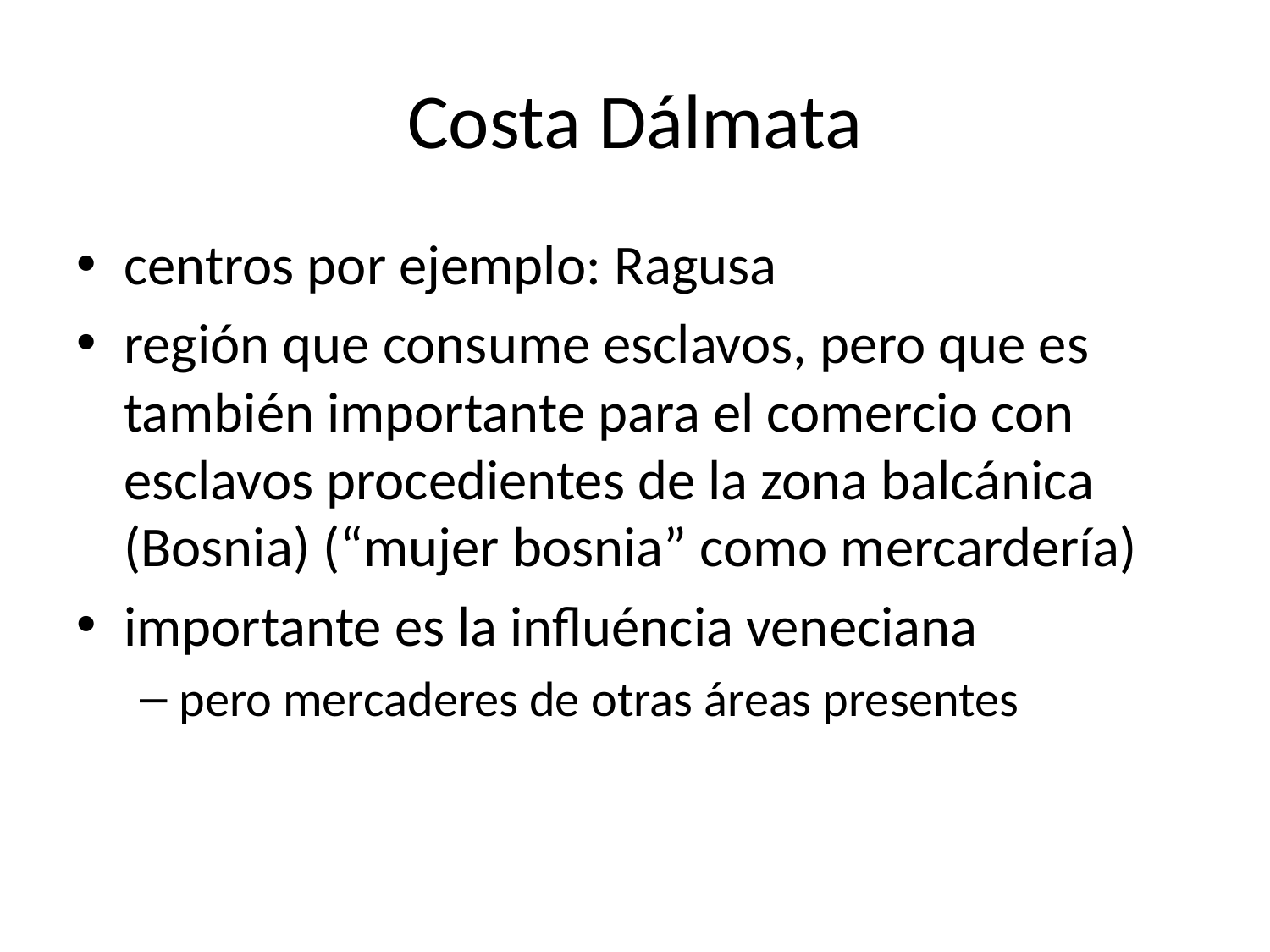

# Costa Dálmata
centros por ejemplo: Ragusa
región que consume esclavos, pero que es también importante para el comercio con esclavos procedientes de la zona balcánica (Bosnia) (“mujer bosnia” como mercardería)
importante es la influéncia veneciana
pero mercaderes de otras áreas presentes